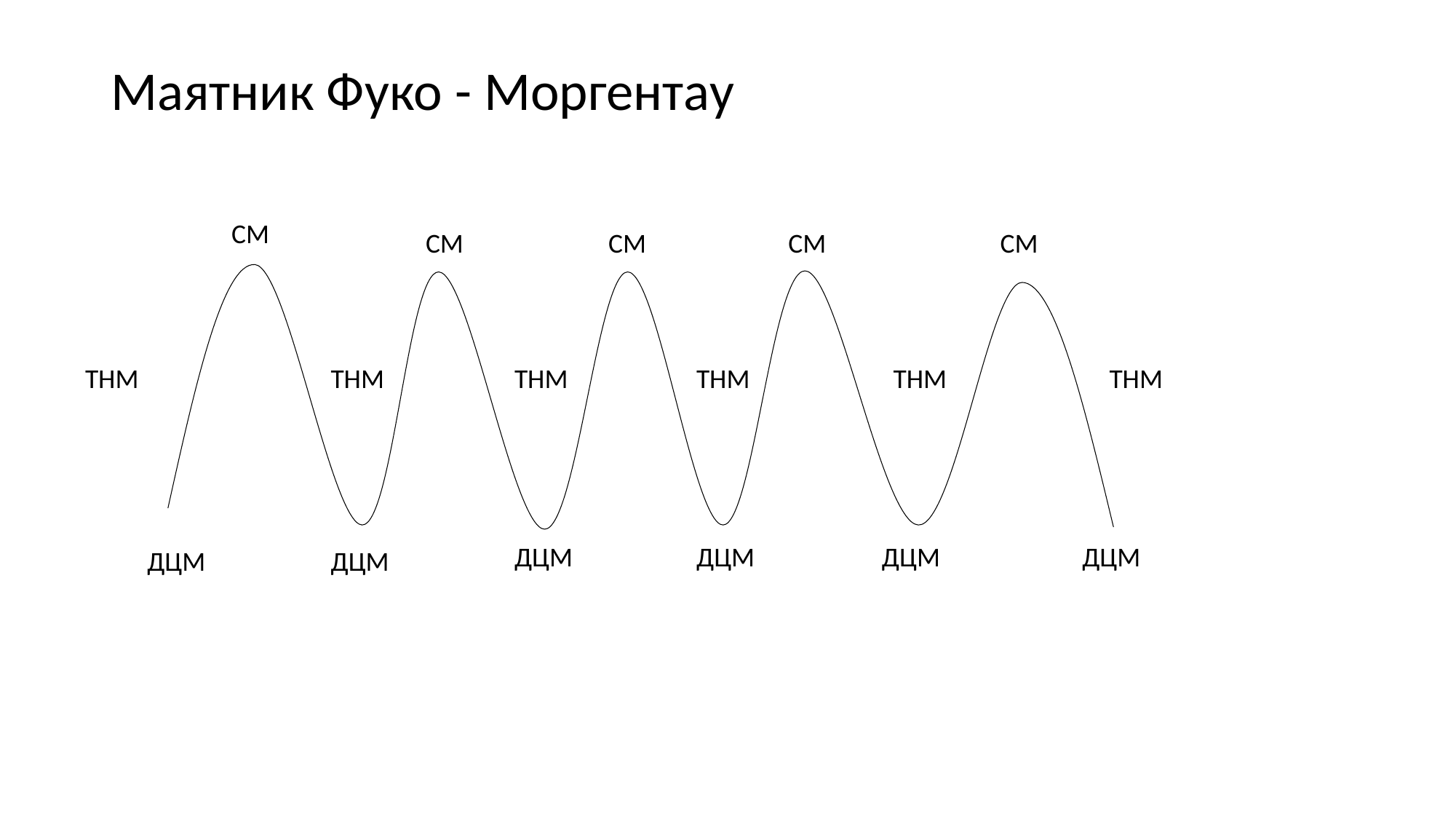

# Маятник Фуко - Моргентау
СМ
СМ
СМ
СМ
СМ

ТНМ
ТНМ
ТНМ
ТНМ
ТНМ
ТНМ
ДЦМ
ДЦМ
ДЦМ
ДЦМ
ДЦМ
ДЦМ